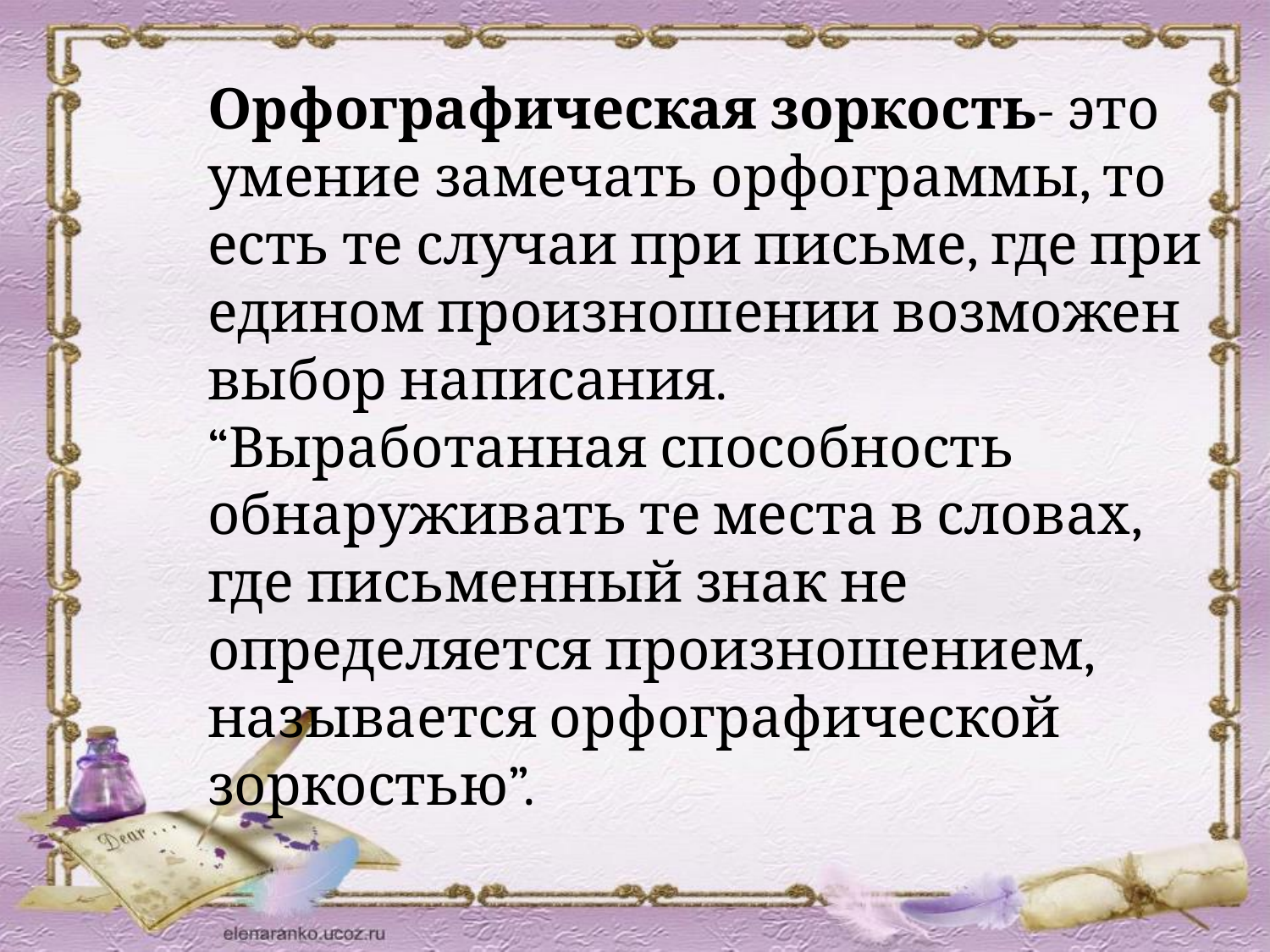

Орфографическая зоркость- это умение замечать орфограммы, то есть те случаи при письме, где при едином произношении возможен выбор написания.
“Выработанная способность обнаруживать те места в словах, где письменный знак не определяется произношением, называется орфографической зоркостью”.